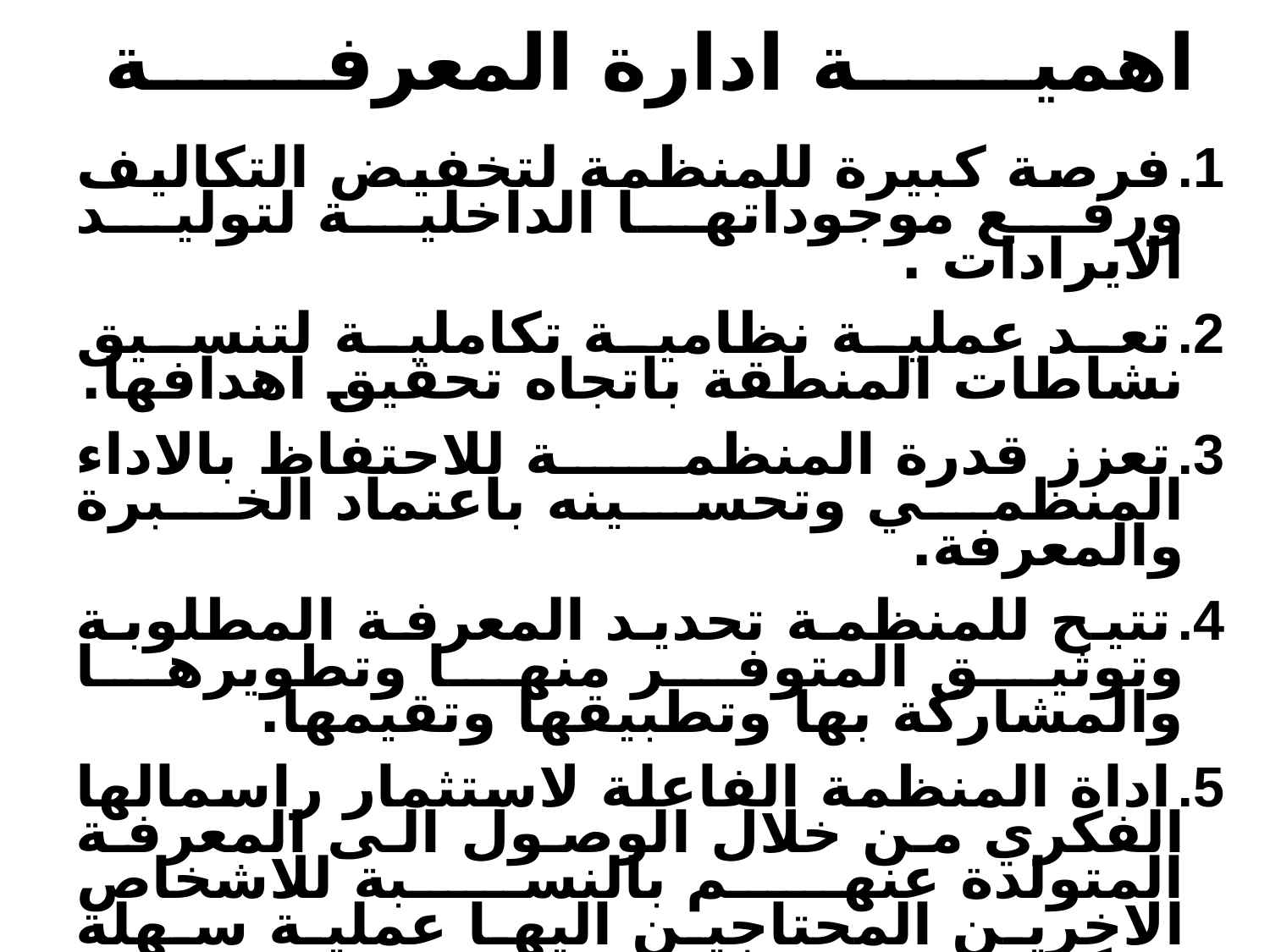

# اهمية ادارة المعرفة
فرصة كبيرة للمنظمة لتخفيض التكاليف ورفع موجوداتها الداخلية لتوليد الايرادات .
تعد عملية نظامية تكاملية لتنسيق نشاطات المنطقة باتجاه تحقيق اهدافها.
تعزز قدرة المنظمة للاحتفاظ بالاداء المنظمي وتحسينه باعتماد الخبرة والمعرفة.
تتيح للمنظمة تحديد المعرفة المطلوبة وتوثيق المتوفر منها وتطويرها والمشاركة بها وتطبيقها وتقيمها.
اداة المنظمة الفاعلة لاستثمار راسمالها الفكري من خلال الوصول الى المعرفة المتولدة عنهم بالنسبة للاشخاص الاخرين المحتاجين اليها عملية سهلة ممكنة.